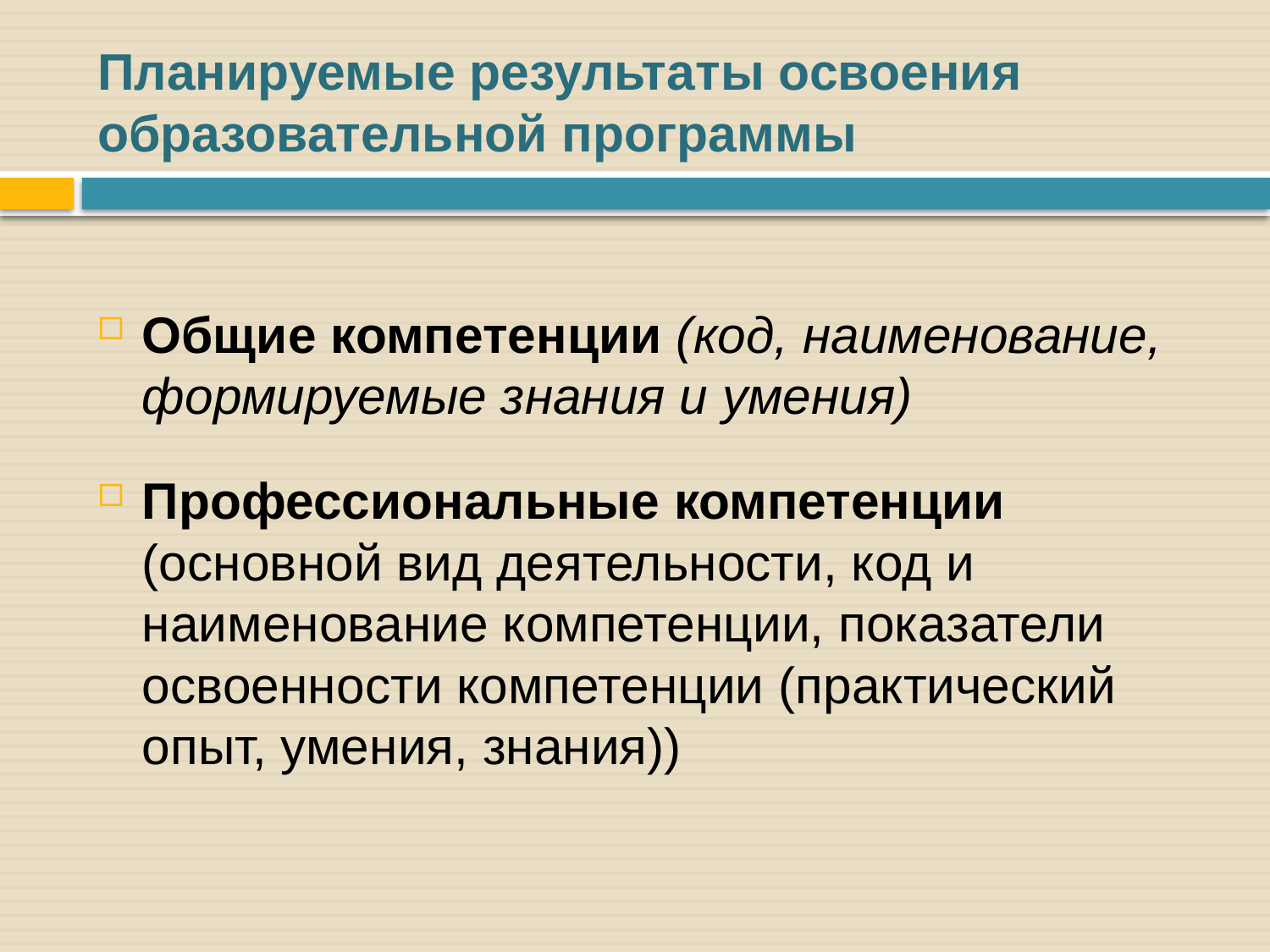

# Планируемые результаты освоения образовательной программы

Общие компетенции (код, наименование, формируемые знания и умения)

Профессиональные компетенции (основной вид деятельности, код и наименование компетенции, показатели освоенности компетенции (практический опыт, умения, знания))